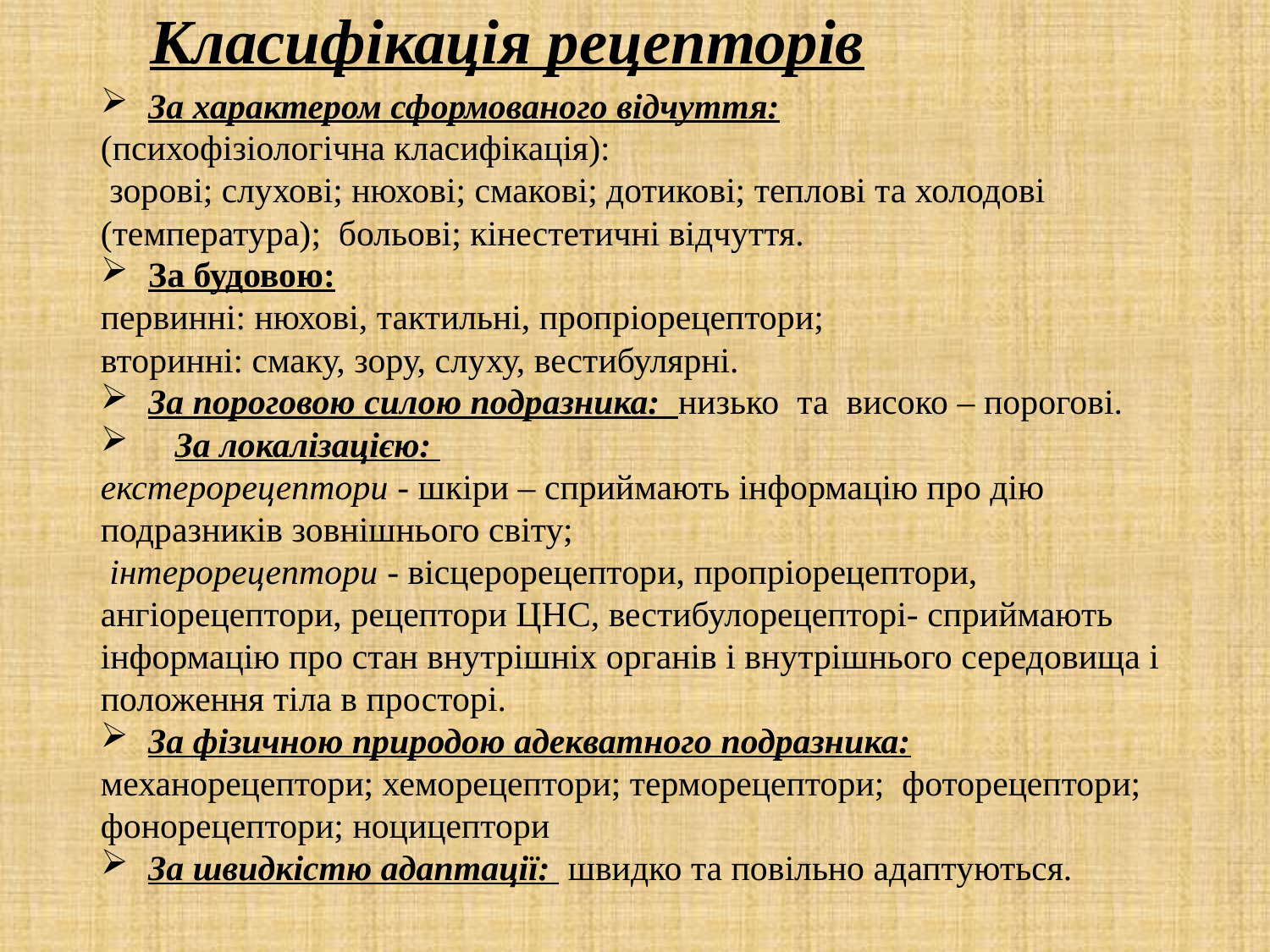

Класифікація рецепторів
За характером сформованого відчуття:
(психофізіологічна класифікація):
 зорові; слухові; нюхові; смакові; дотикові; теплові та холодові (температура);  больові; кінестетичні відчуття.
За будовою:
первинні: нюхові, тактильні, пропріорецептори;
вторинні: смаку, зору, слуху, вестибулярні.
За пороговою силою подразника:  низько  та  високо – порогові.
   За локалізацією:
екстерорецептори - шкіри – сприймають інформацію про дію подразників зовнішнього світу;
 інтерорецептори - вісцерорецептори, пропріорецептори, ангіорецептори, рецептори ЦНС, вестибулорецепторі- сприймають інформацію про стан внутрішніх органів і внутрішнього середовища і положення тіла в просторі.
За фізичною природою адекватного подразника:
механорецептори; хеморецептори; терморецептори;  фоторецептори;
фонорецептори; ноцицептори
За швидкістю адаптації:  швидко та повільно адаптуються.